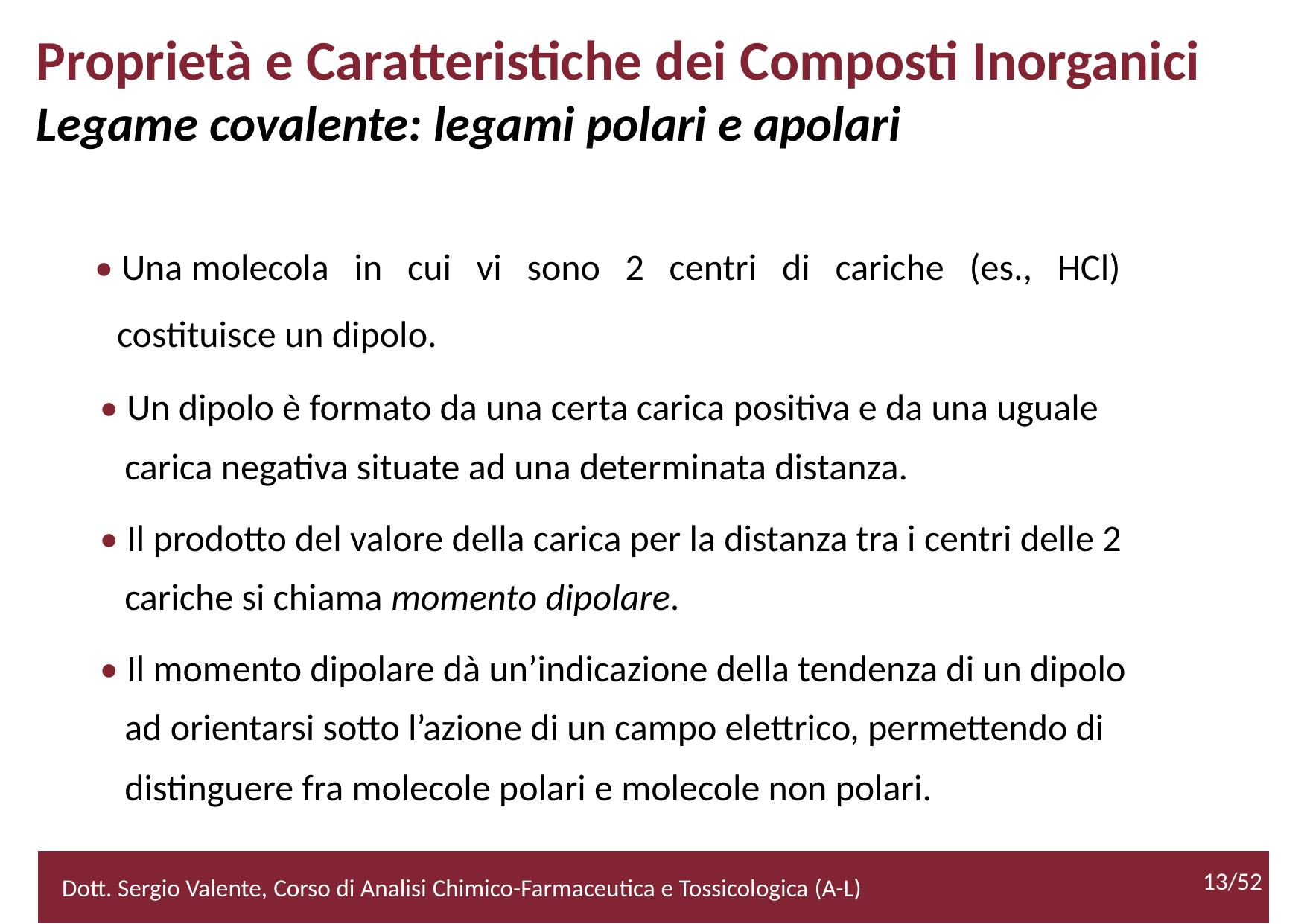

Proprietà e Caratteristiche dei Composti Inorganici
Legame covalente: legami polari e apolari
• Una molecola   in   cui   vi   sono   2   centri   di   cariche   (es.,   HCl) costituisce un dipolo.

• Un dipolo è formato da una certa carica positiva e da una uguale

		carica negativa situate ad una determinata distanza.

• Il prodotto del valore della carica per la distanza tra i centri delle 2

		cariche si chiama momento dipolare.

• Il momento dipolare dà un’indicazione della tendenza di un dipolo

		ad orientarsi sotto l’azione di un campo elettrico, permettendo di

		distinguere fra molecole polari e molecole non polari.

			13/52

13/52
Dott. Sergio Valente, Corso di Analisi Chimico-Farmaceutica e Tossicologica (A-L)